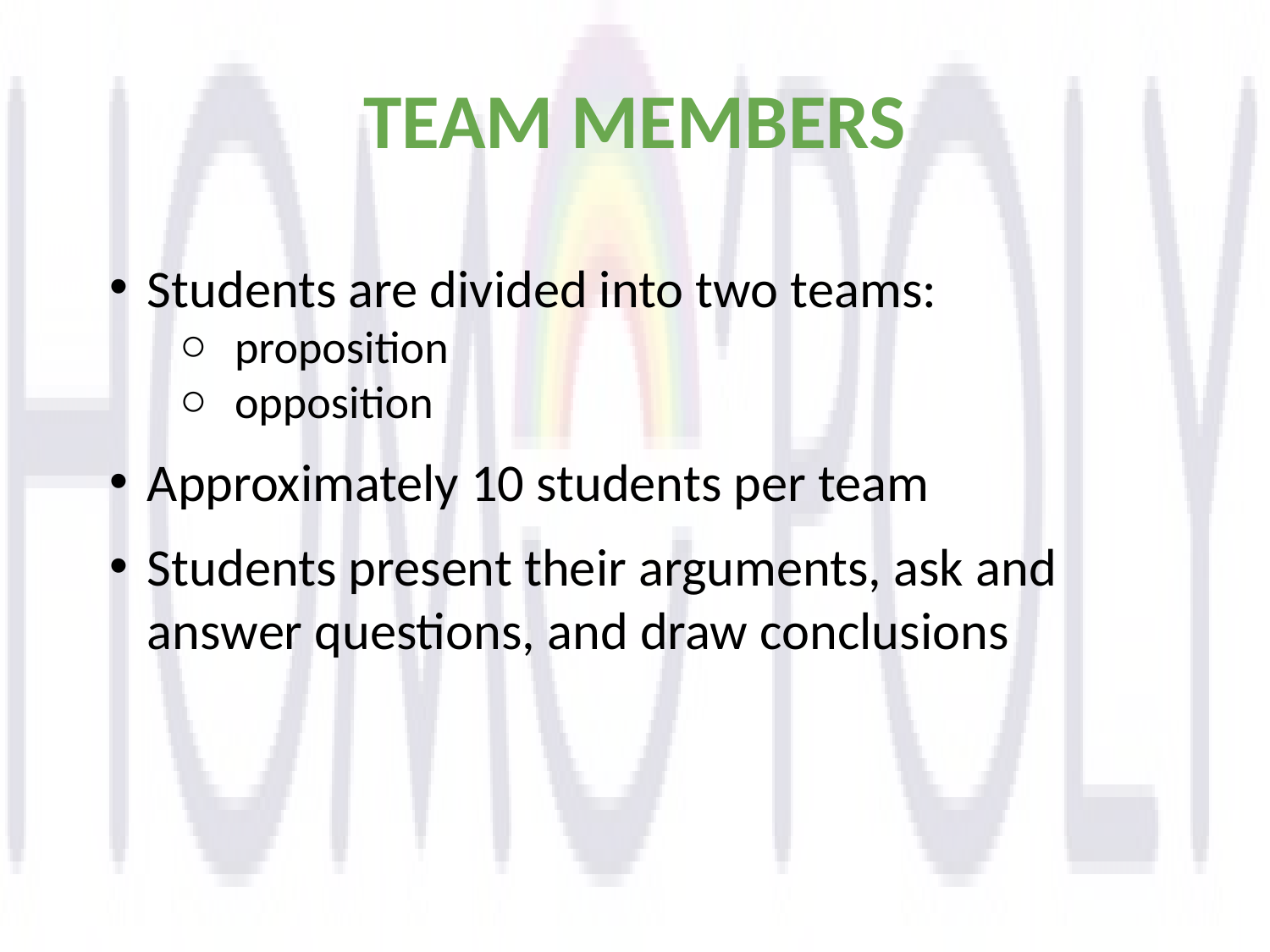

# TEAM MEMBERS
Students are divided into two teams:
proposition
opposition

Approximately 10 students per team

Students present their arguments, ask and answer questions, and draw conclusions